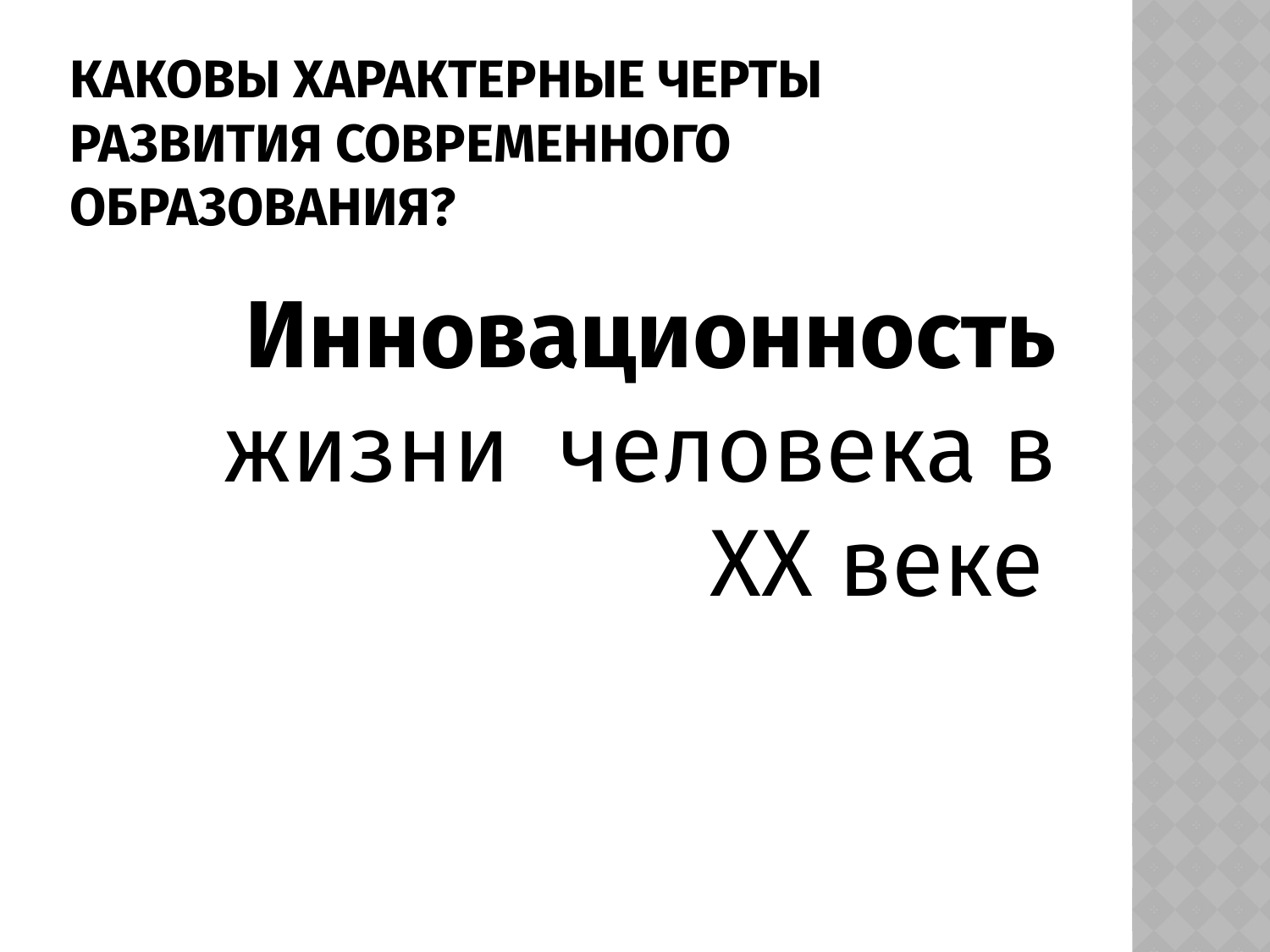

# Каковы характерные черты развития современного образования?
Инновационность жизни  человека в ХХ веке

6